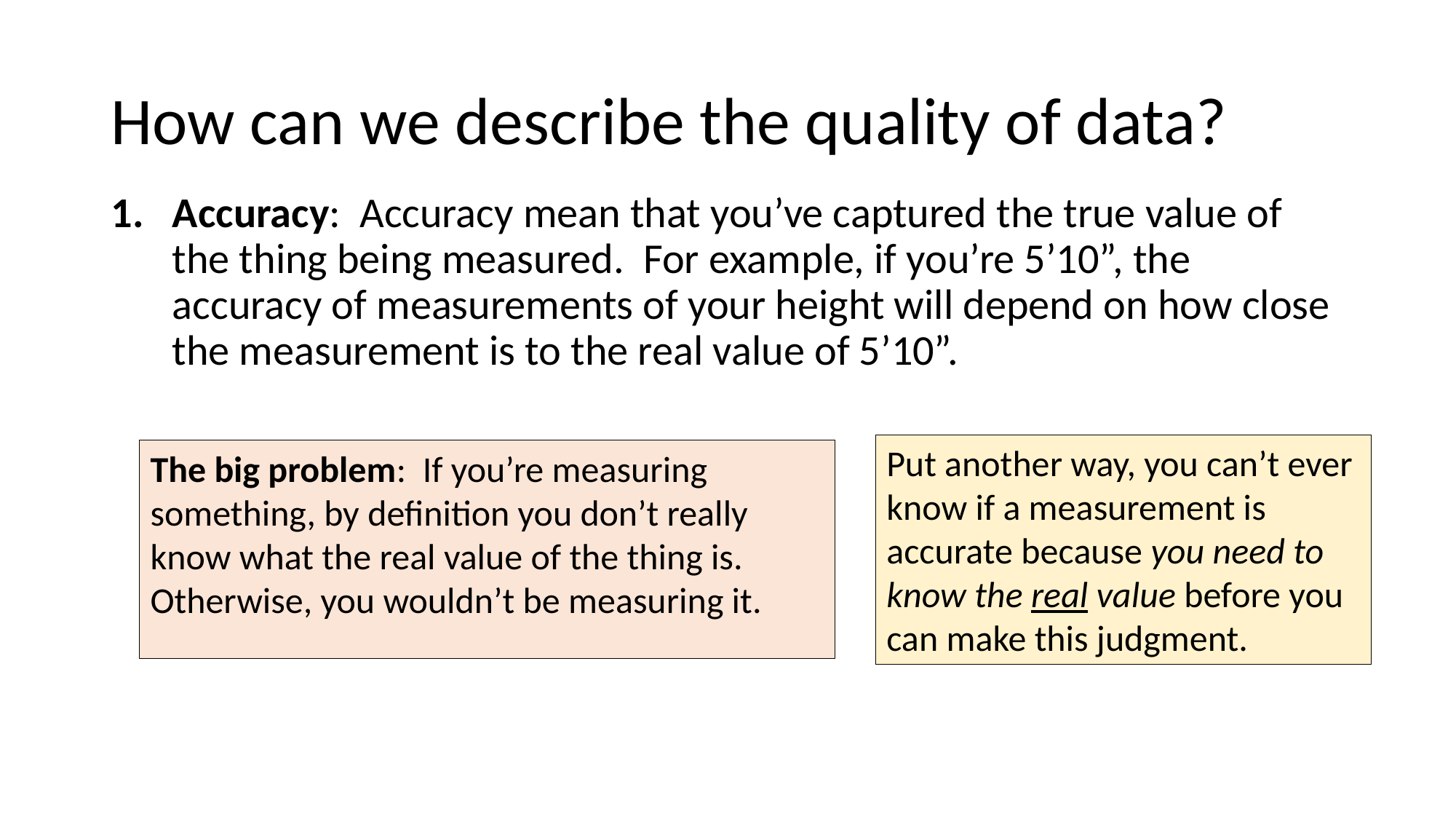

# How can we describe the quality of data?
Accuracy:  Accuracy mean that you’ve captured the true value of the thing being measured.  For example, if you’re 5’10”, the accuracy of measurements of your height will depend on how close the measurement is to the real value of 5’10”.
Put another way, you can’t ever know if a measurement is accurate because you need to know the real value before you can make this judgment.
The big problem:  If you’re measuring something, by definition you don’t really know what the real value of the thing is.  Otherwise, you wouldn’t be measuring it.